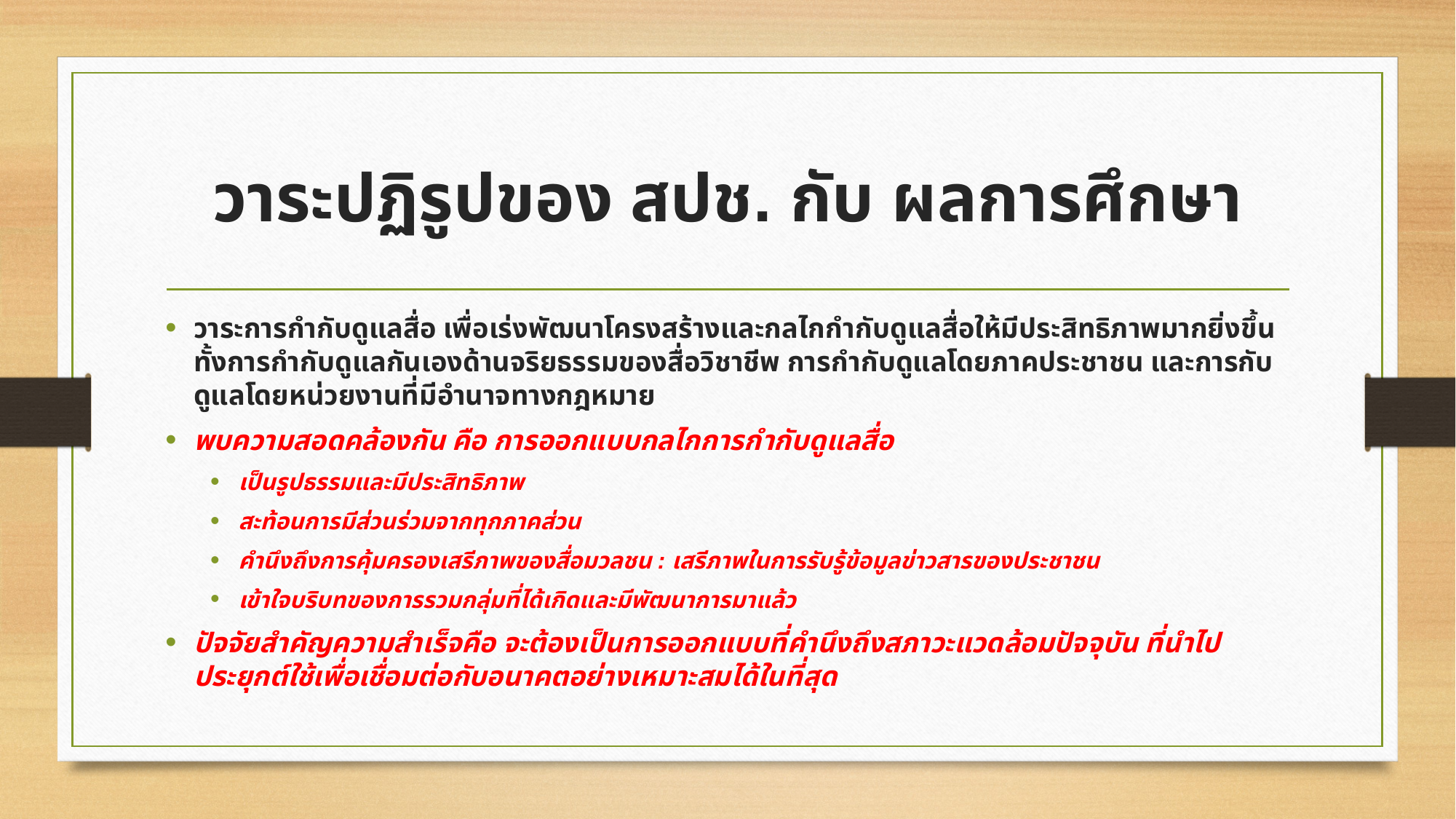

# วาระปฏิรูปของ สปช. กับ ผลการศึกษา
วาระการกำกับดูแลสื่อ เพื่อเร่งพัฒนาโครงสร้างและกลไกกำกับดูแลสื่อให้มีประสิทธิภาพมากยิ่งขึ้น ทั้งการกำกับดูแลกันเองด้านจริยธรรมของสื่อวิชาชีพ การกำกับดูแลโดยภาคประชาชน และการกับดูแลโดยหน่วยงานที่มีอำนาจทางกฎหมาย
พบความสอดคล้องกัน คือ การออกแบบกลไกการกำกับดูแลสื่อ
เป็นรูปธรรมและมีประสิทธิภาพ
สะท้อนการมีส่วนร่วมจากทุกภาคส่วน
คำนึงถึงการคุ้มครองเสรีภาพของสื่อมวลชน : เสรีภาพในการรับรู้ข้อมูลข่าวสารของประชาชน
เข้าใจบริบทของการรวมกลุ่มที่ได้เกิดและมีพัฒนาการมาแล้ว
ปัจจัยสำคัญความสำเร็จคือ จะต้องเป็นการออกแบบที่คำนึงถึงสภาวะแวดล้อมปัจจุบัน ที่นำไปประยุกต์ใช้เพื่อเชื่อมต่อกับอนาคตอย่างเหมาะสมได้ในที่สุด